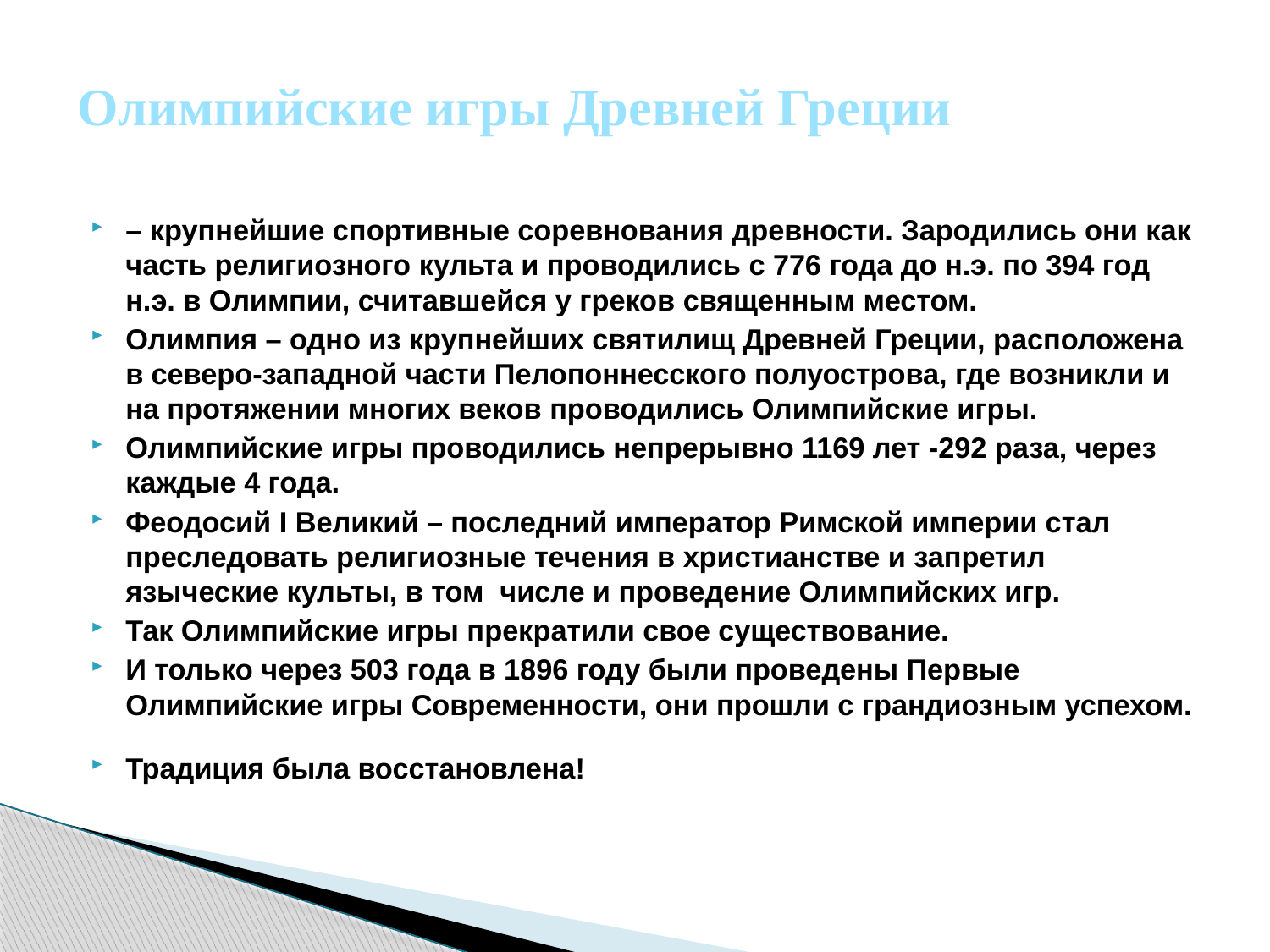

# Олимпийские игры Древней Греции
– крупнейшие спортивные соревнования древности. Зародились они как часть религиозного культа и проводились с 776 года до н.э. по 394 год н.э. в Олимпии, считавшейся у греков священным местом.
Олимпия – одно из крупнейших святилищ Древней Греции, расположена в северо-западной части Пелопоннесского полуострова, где возникли и на протяжении многих веков проводились Олимпийские игры.
Олимпийские игры проводились непрерывно 1169 лет -292 раза, через каждые 4 года.
Феодосий I Великий – последний император Римской империи стал преследовать религиозные течения в христианстве и запретил языческие культы, в том  числе и проведение Олимпийских игр.
Так Олимпийские игры прекратили свое существование.
И только через 503 года в 1896 году были проведены Первые Олимпийские игры Современности, они прошли с грандиозным успехом.
Традиция была восстановлена!